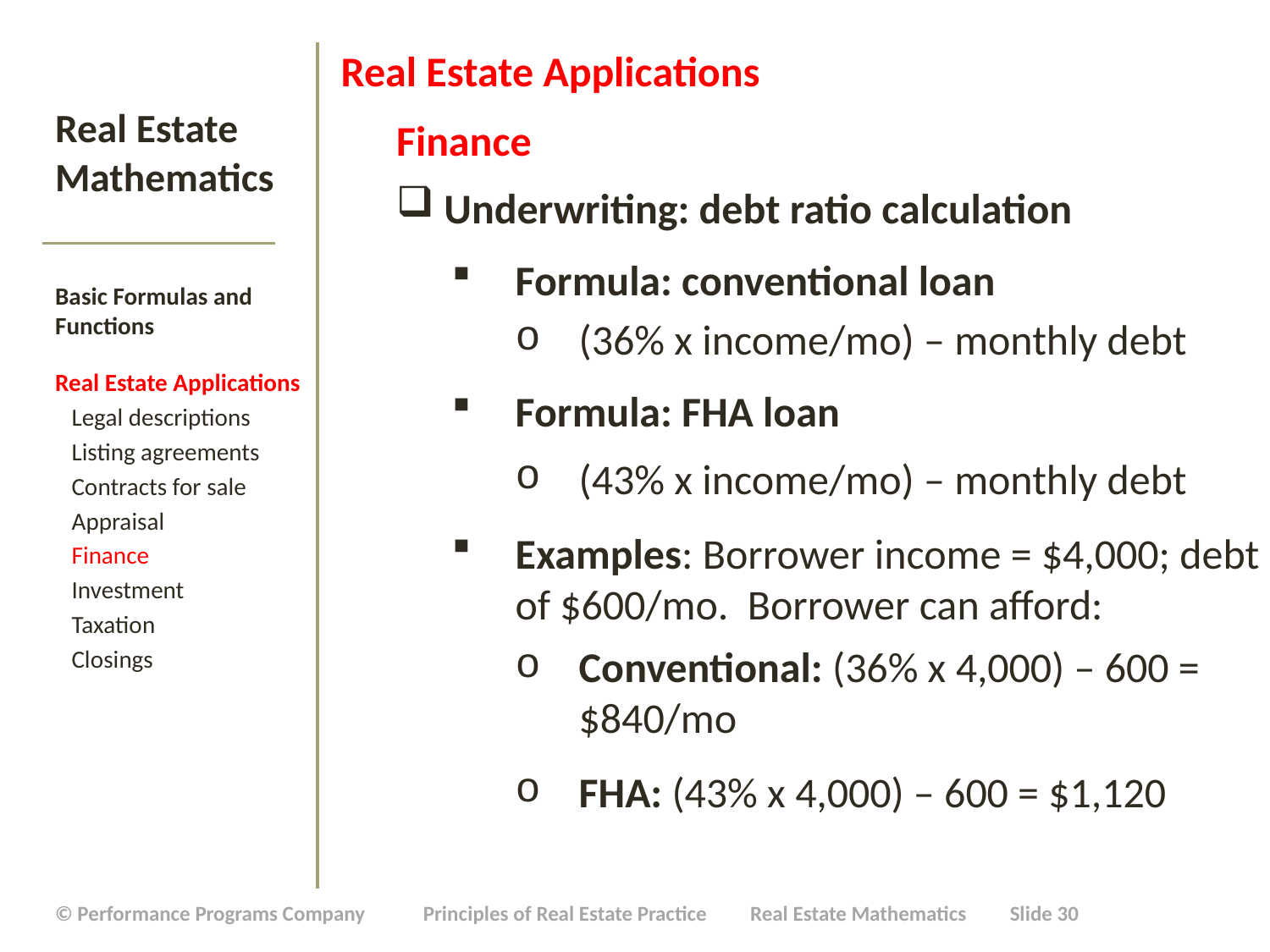

Real Estate Applications

Finance

Underwriting: debt ratio calculation
Formula: conventional loan
(36% x income/mo) – monthly debt
Formula: FHA loan
(43% x income/mo) – monthly debt
Examples: Borrower income = $4,000; debt of $600/mo.  Borrower can afford:
Conventional: (36% x 4,000) – 600 = $840/mo
FHA: (43% x 4,000) – 600 = $1,120

# Real Estate Mathematics

Basic Formulas and Functions

Real Estate Applications
   Legal descriptions
   Listing agreements
   Contracts for sale
   Appraisal
   Finance
   Investment
   Taxation
   Closings

| © Performance Programs Company Principles of Real Estate Practice Real Estate Mathematics Slide 30 |
| --- |